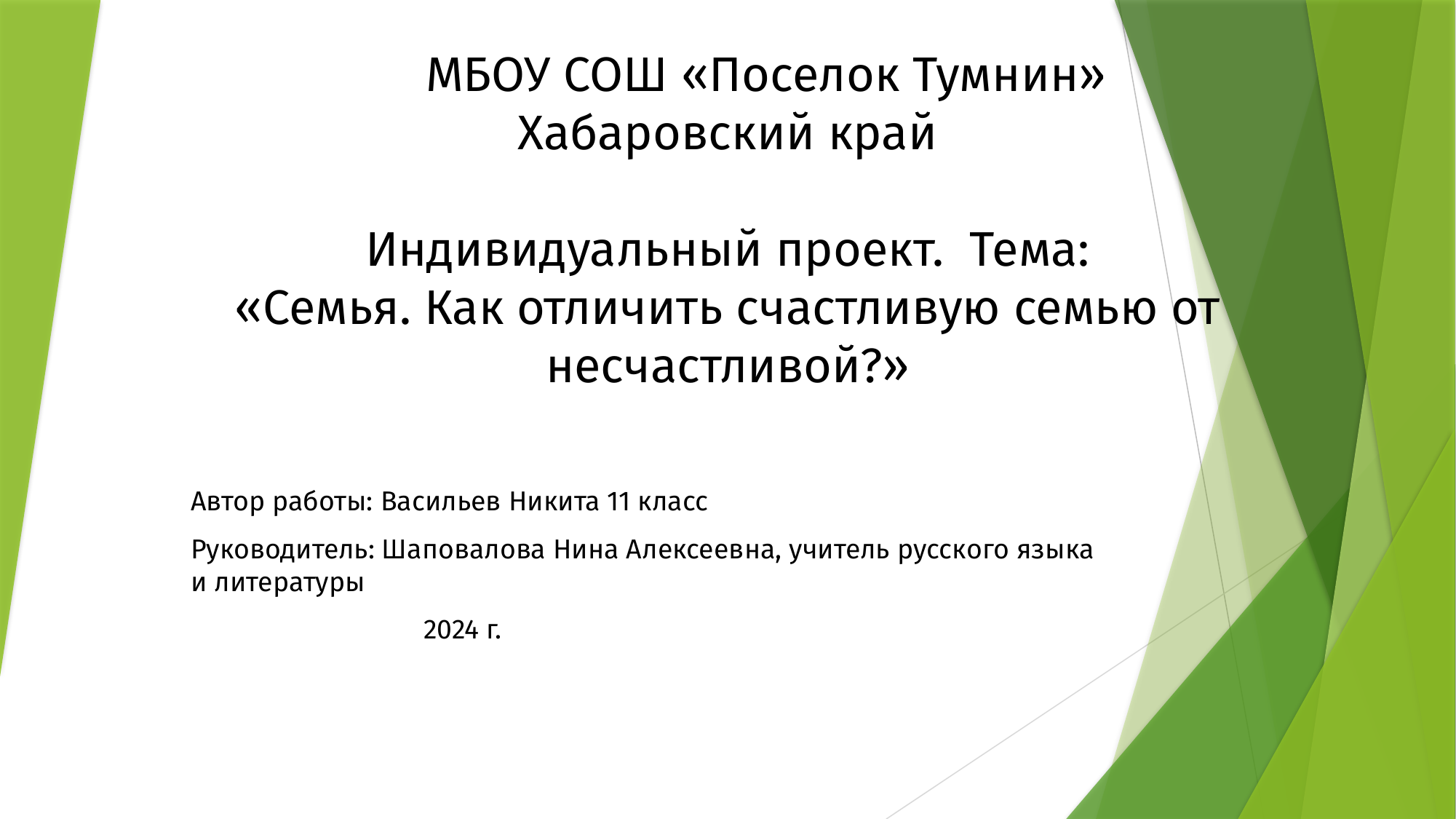

# МБОУ СОШ «Поселок Тумнин» Хабаровский край Индивидуальный проект.  Тема: «Семья. Как отличить счастливую семью от несчастливой?»
Автор работы: Васильев Никита 11 класс
Руководитель: Шаповалова Нина Алексеевна, учитель русского языка и литературы
                                2024 г.